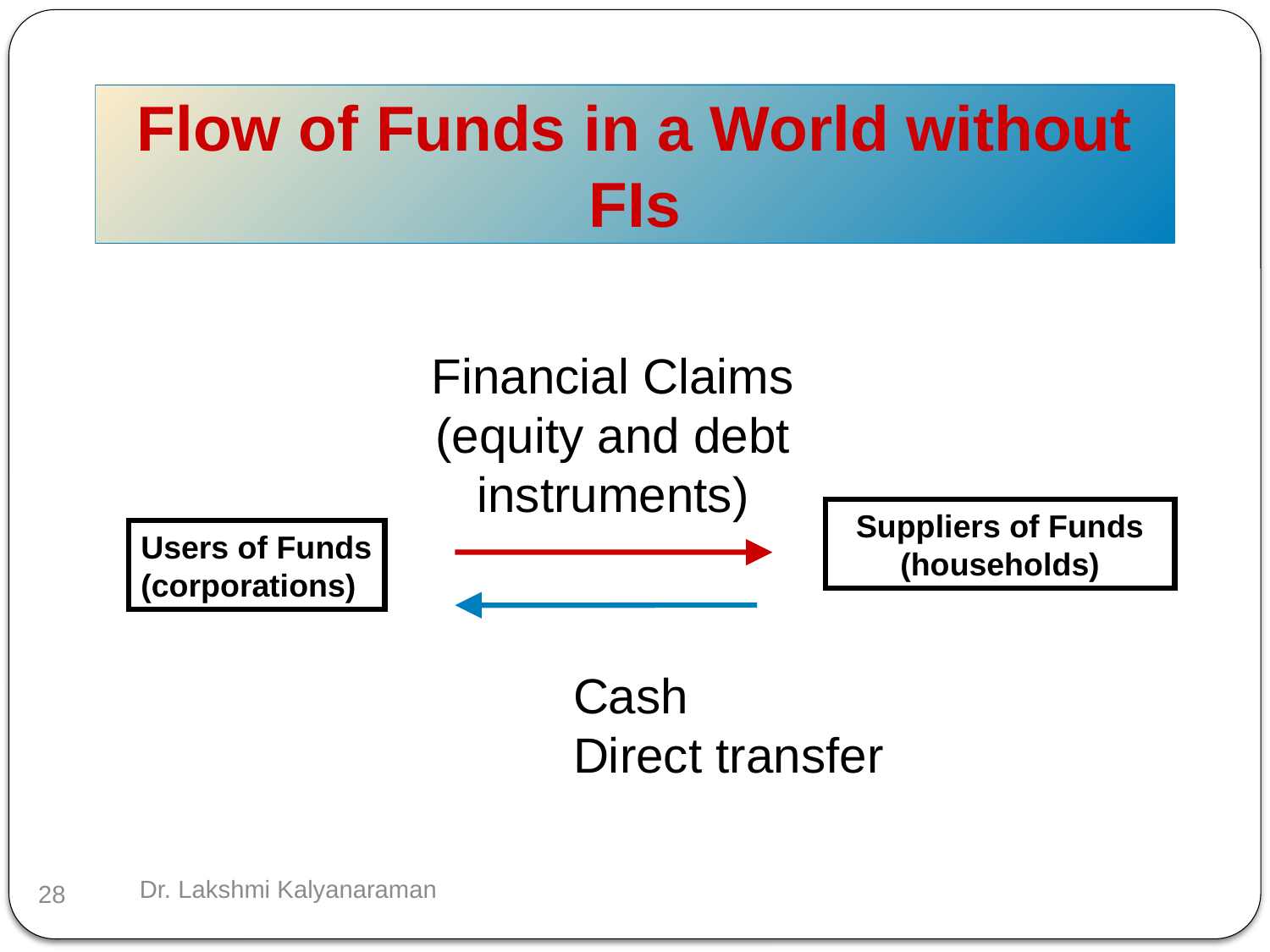

Flow of Funds in a World without FIs
Financial Claims
(equity and debt instruments)
Suppliers of Funds
(households)
Users of Funds
(corporations)

Cash
Direct transfer
Dr. Lakshmi Kalyanaraman
28